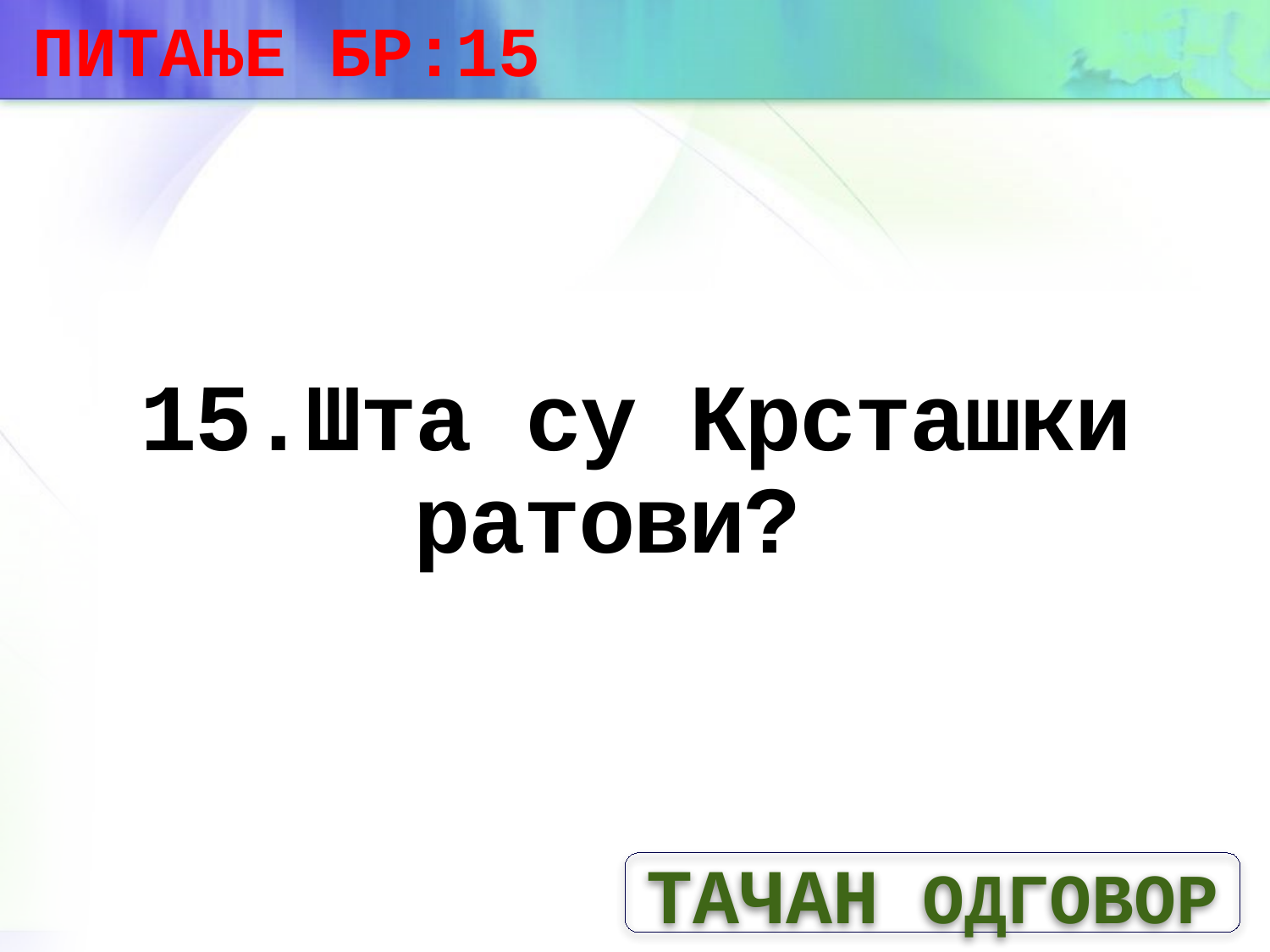

ПИТАЊЕ БР:15
# 15.Шта су Крсташки ратови?
ТАЧАН ОДГОВОР